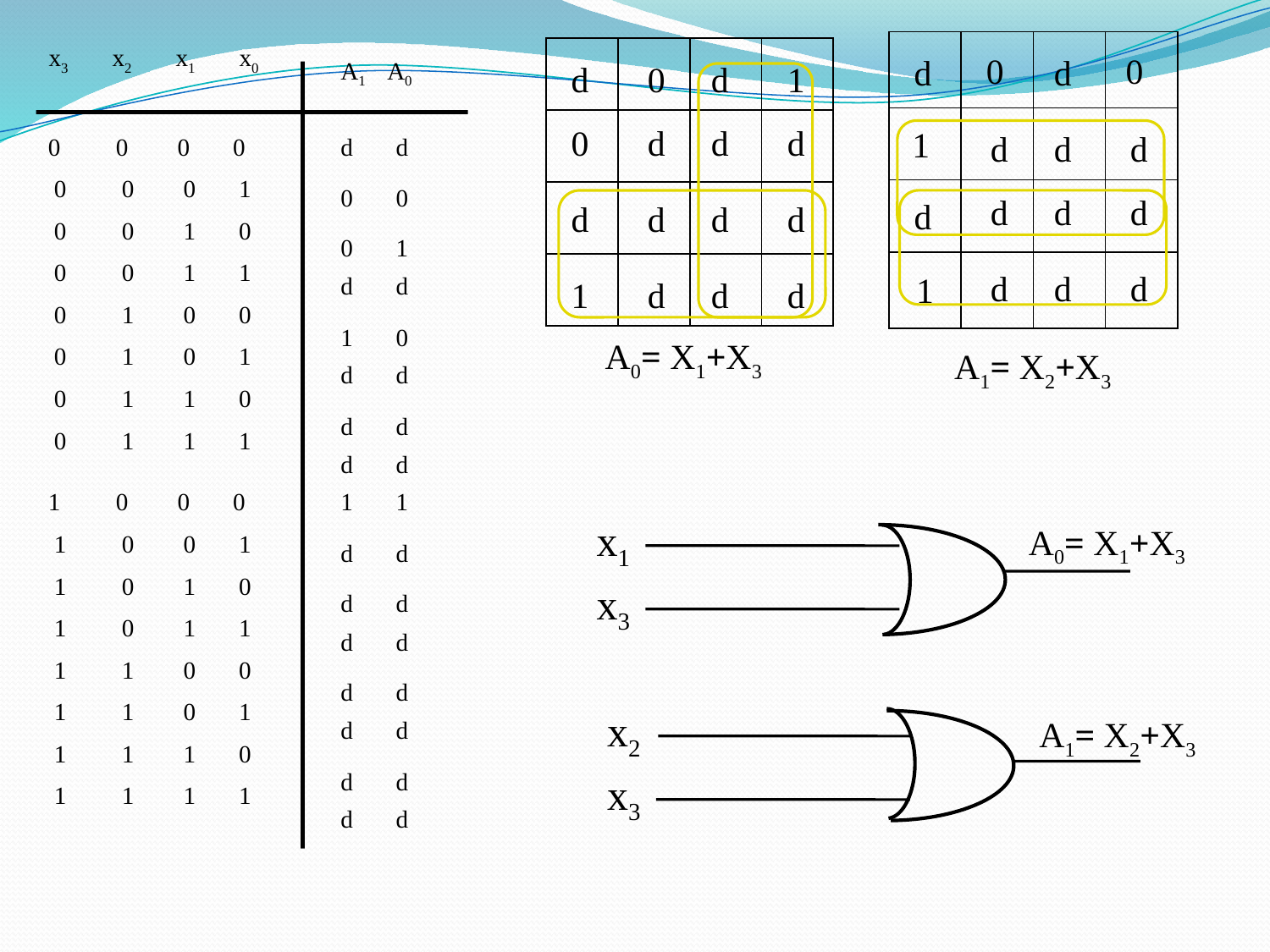

|  |  |  |  |  |
| --- | --- | --- | --- | --- |
|  |  |  |  |  |
|  |  |  |  |  |
|  |  |  |  |  |
x3
x2
x1
x0
|  |  |  |  |  |
| --- | --- | --- | --- | --- |
|  |  |  |  |  |
|  |  |  |  |  |
|  |  |  |  |  |
0
0
d

d
A1
A0
d
0
d
1

0
d
d
d
1
d
d
d
  0         0        0       0
   0         0        0       1
   0         0        1       0
   0         0        1       1
   0         1        0       0
   0         1        0       1
   0         1        1       0
   0         1        1       1
d       d
0       0
d
d
d
d
d

d
d
d
0       1
d
d
d
1
d       d
1
d
d
d
1       0
A0= X1+X3
A1= X2+X3
d       d
d       d
d       d
  1         0        0       0
   1         0        0       1
   1         0        1       0
   1         0        1       1
   1         1        0       0
   1         1        0       1
   1         1        1       0
   1         1        1       1
1       1
x1
A0= X1+X3

x3

d       d
d       d
d       d
d       d
x2
A1= X2+X3

x3

d       d
d       d
d       d